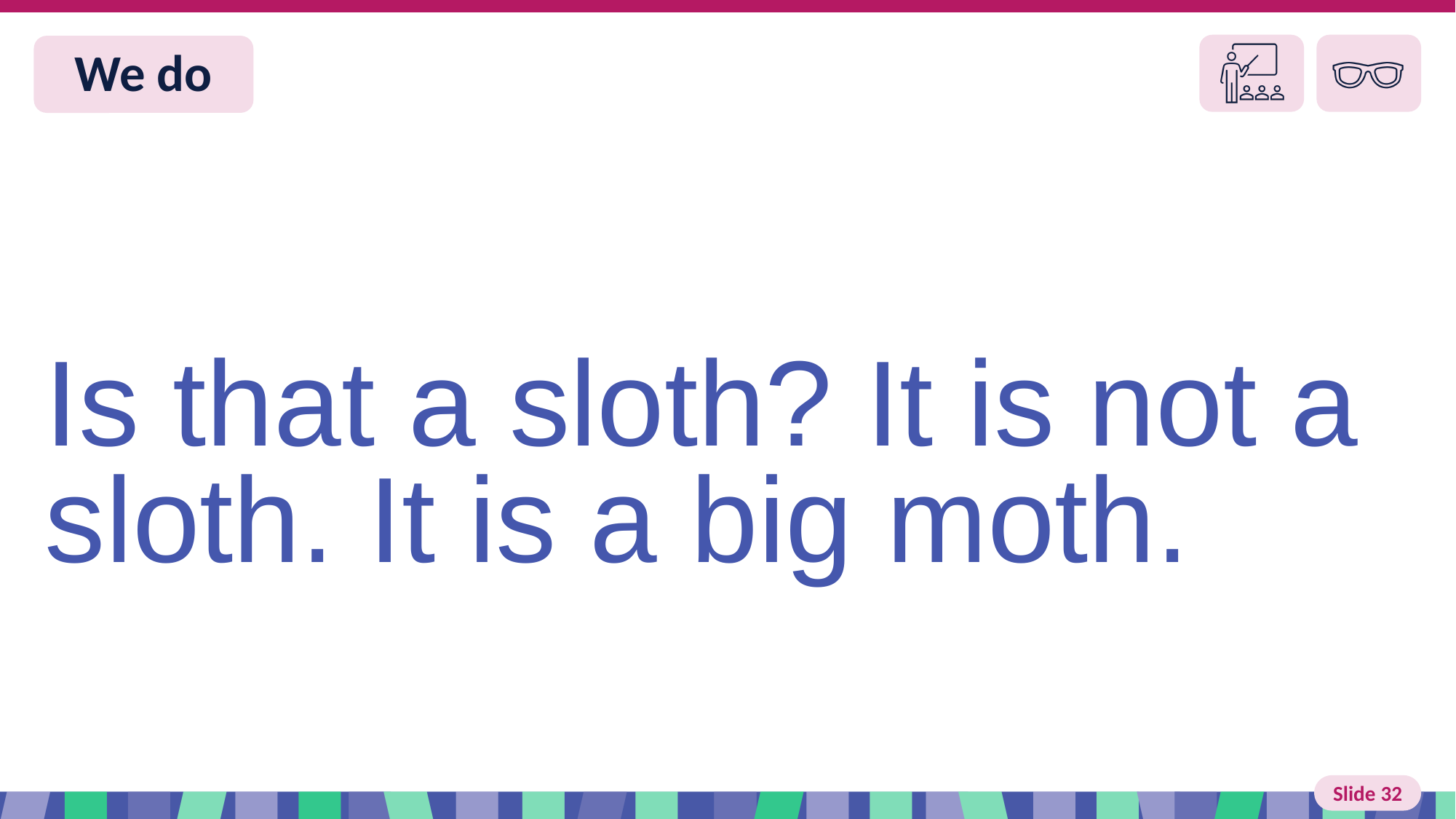

# Slide 32 We do
Is that a sloth? It is not a sloth. It is a big moth.